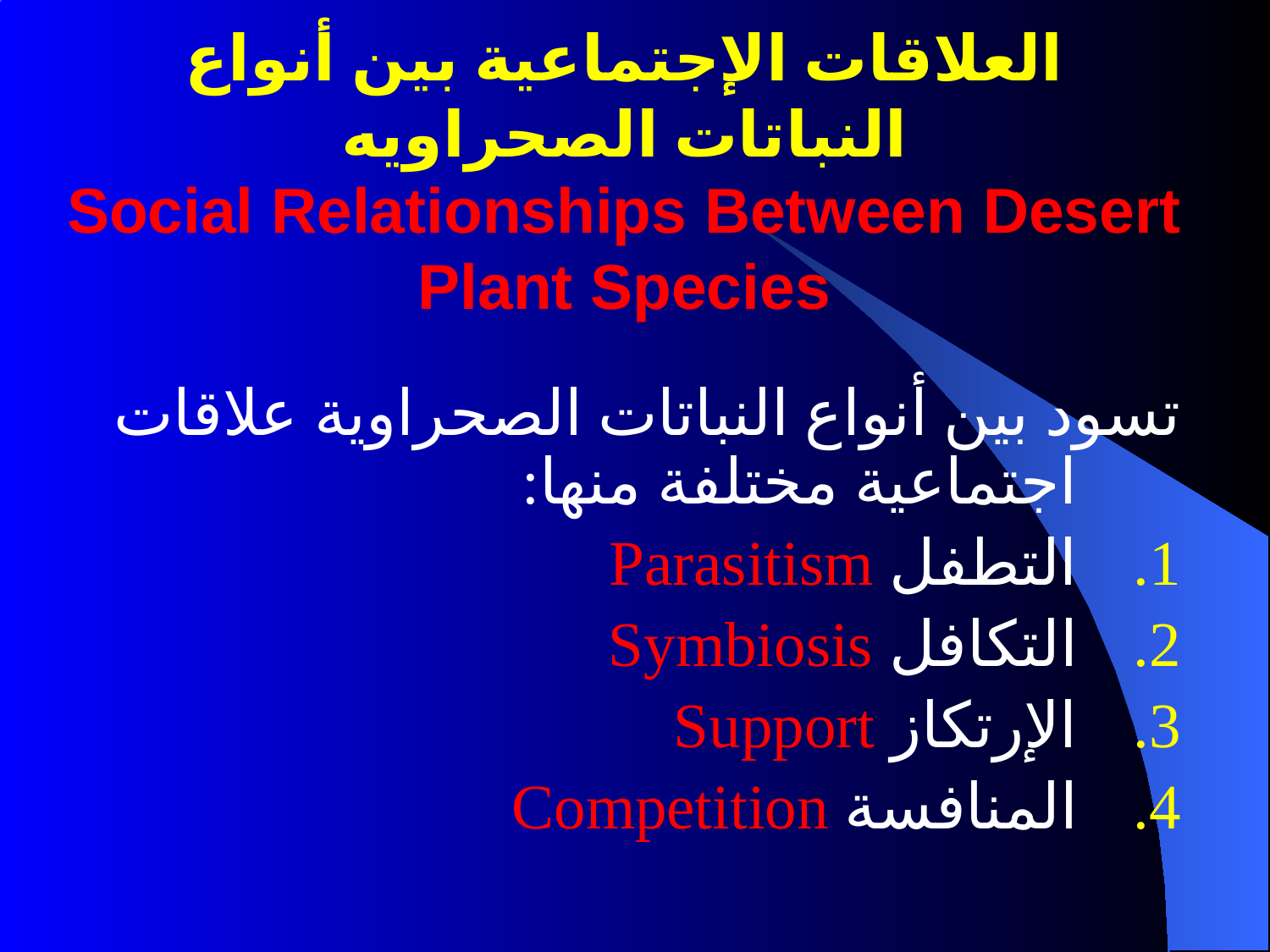

# العلاقات الإجتماعية بين أنواع النباتات الصحراويه Social Relationships Between Desert Plant Species

تسود بين أنواع النباتات الصحراوية علاقات اجتماعية مختلفة منها:
التطفل Parasitism
التكافل Symbiosis
الإرتكاز Support
المنافسة Competition